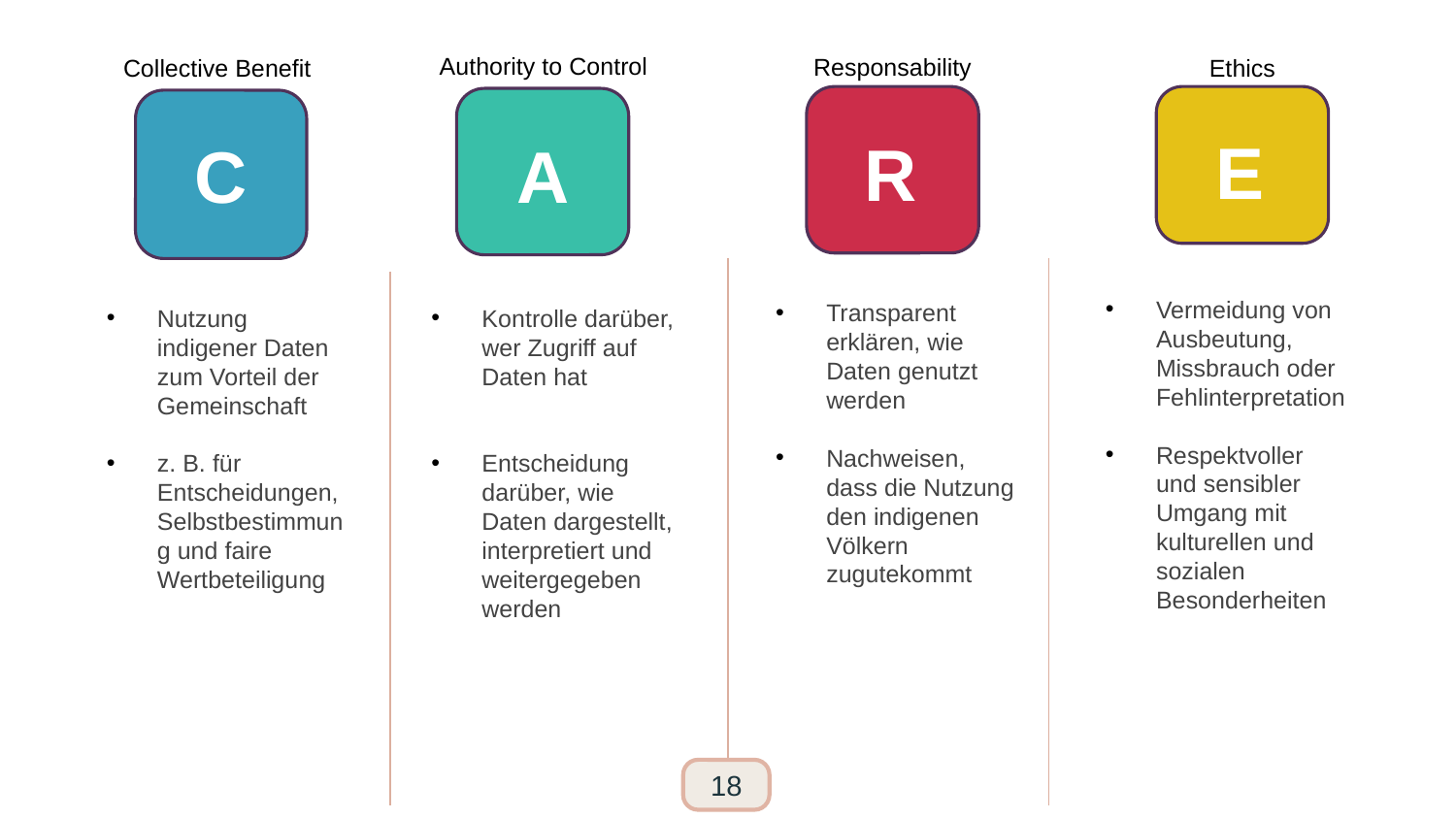

Authority to Control
Responsability
Collective Benefit
Ethics

E
R
C
A
Vermeidung von Ausbeutung, Missbrauch oder Fehlinterpretation

Respektvoller und sensibler Umgang mit kulturellen und sozialen Besonderheiten
Transparent erklären, wie Daten genutzt werden

Nachweisen, dass die Nutzung den indigenen Völkern zugutekommt
Nutzung indigener Daten zum Vorteil der Gemeinschaft

z. B. für Entscheidungen, Selbstbestimmung und faire Wertbeteiligung
Kontrolle darüber, wer Zugriff auf Daten hat

Entscheidung darüber, wie Daten dargestellt, interpretiert und weitergegeben werden